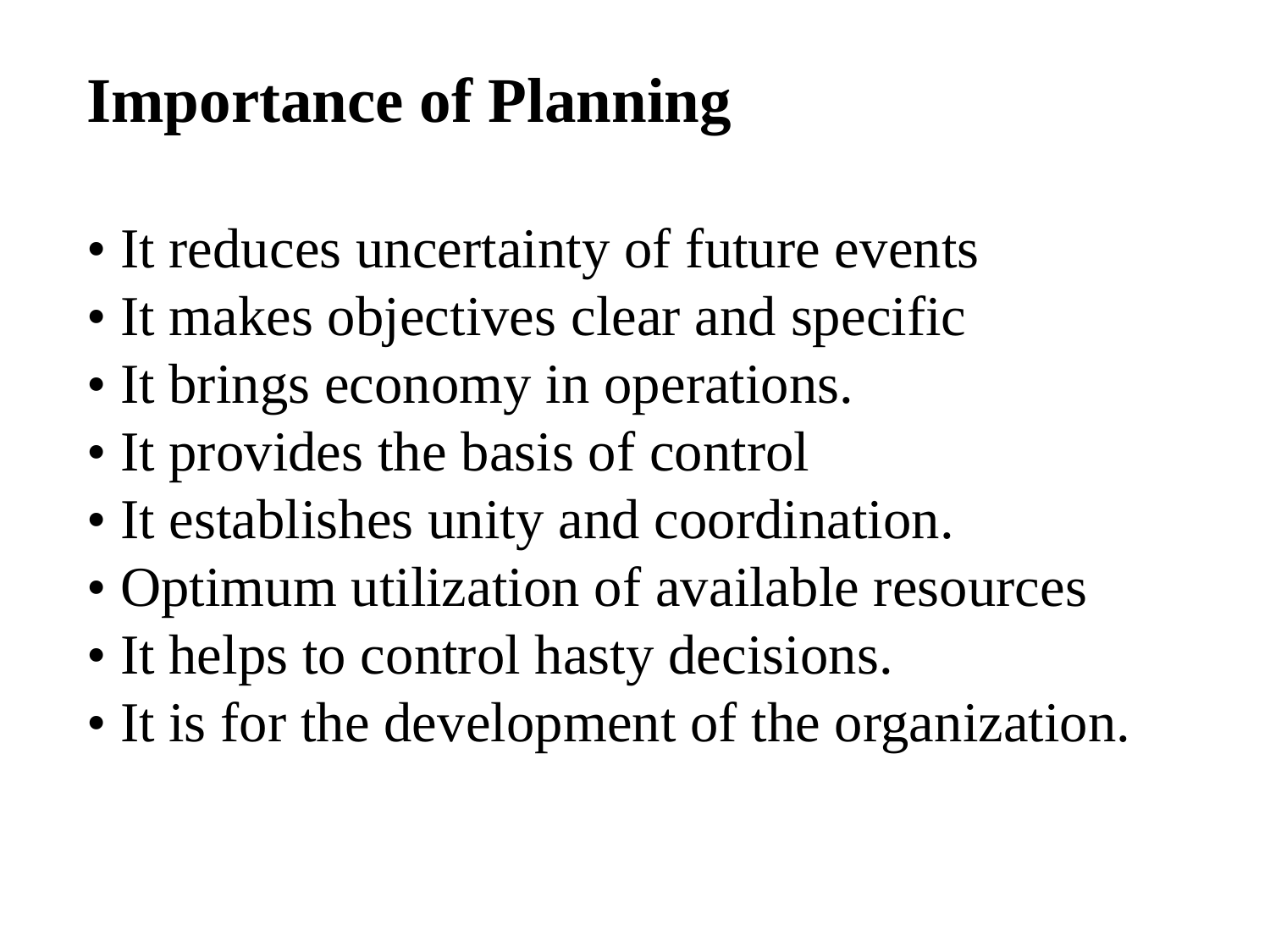

Importance of Planning

• It reduces uncertainty of future events
• It makes objectives clear and specific
• It brings economy in operations.
• It provides the basis of control
• It establishes unity and coordination.
• Optimum utilization of available resources
• It helps to control hasty decisions.
• It is for the development of the organization.